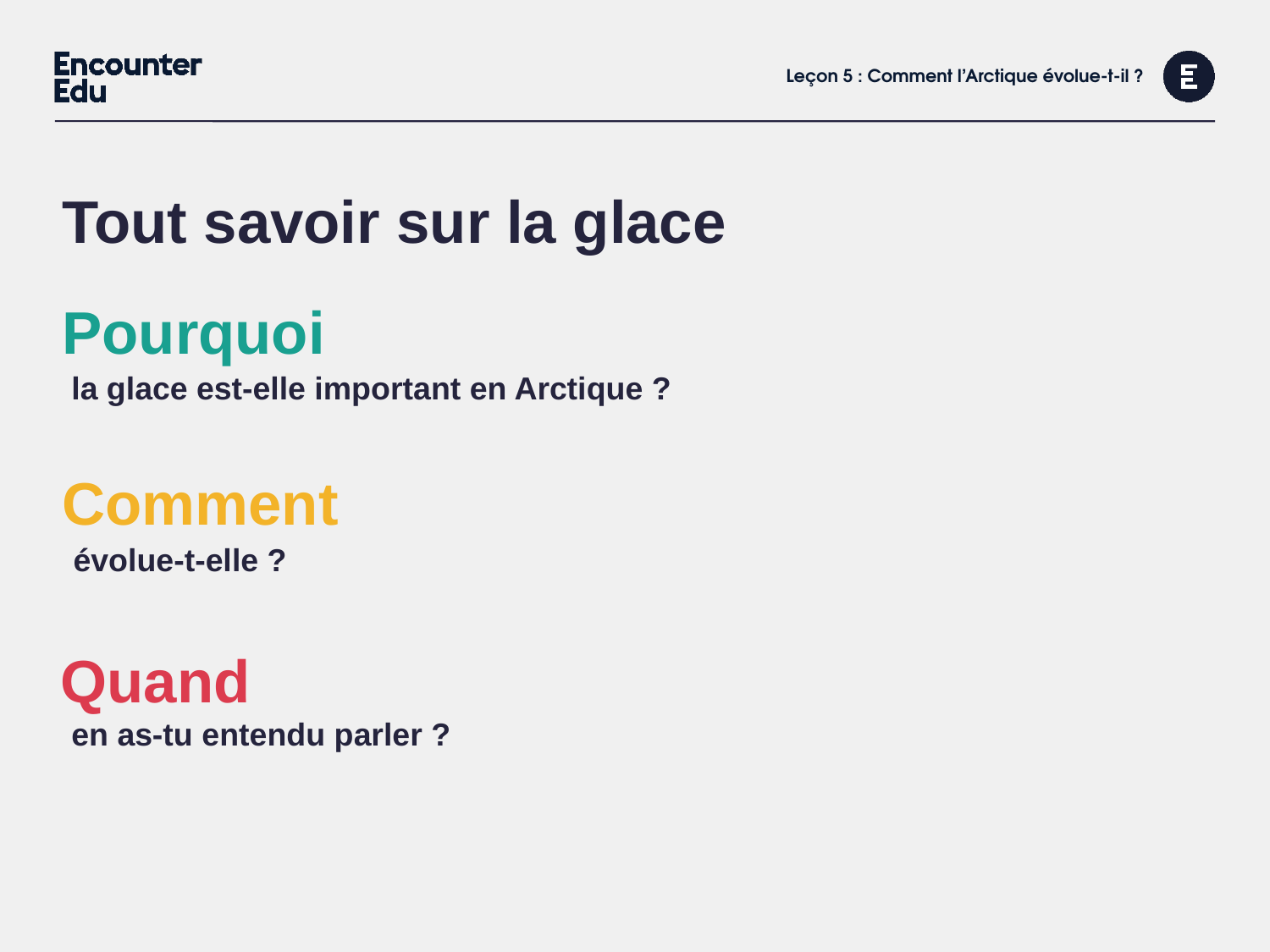

# Leçon 5 : Comment l’Arctique évolue-t-il ?
Tout savoir sur la glace
Pourquoi
la glace est-elle important en Arctique ?
Comment
évolue-t-elle ?
Quand
en as-tu entendu parler ?